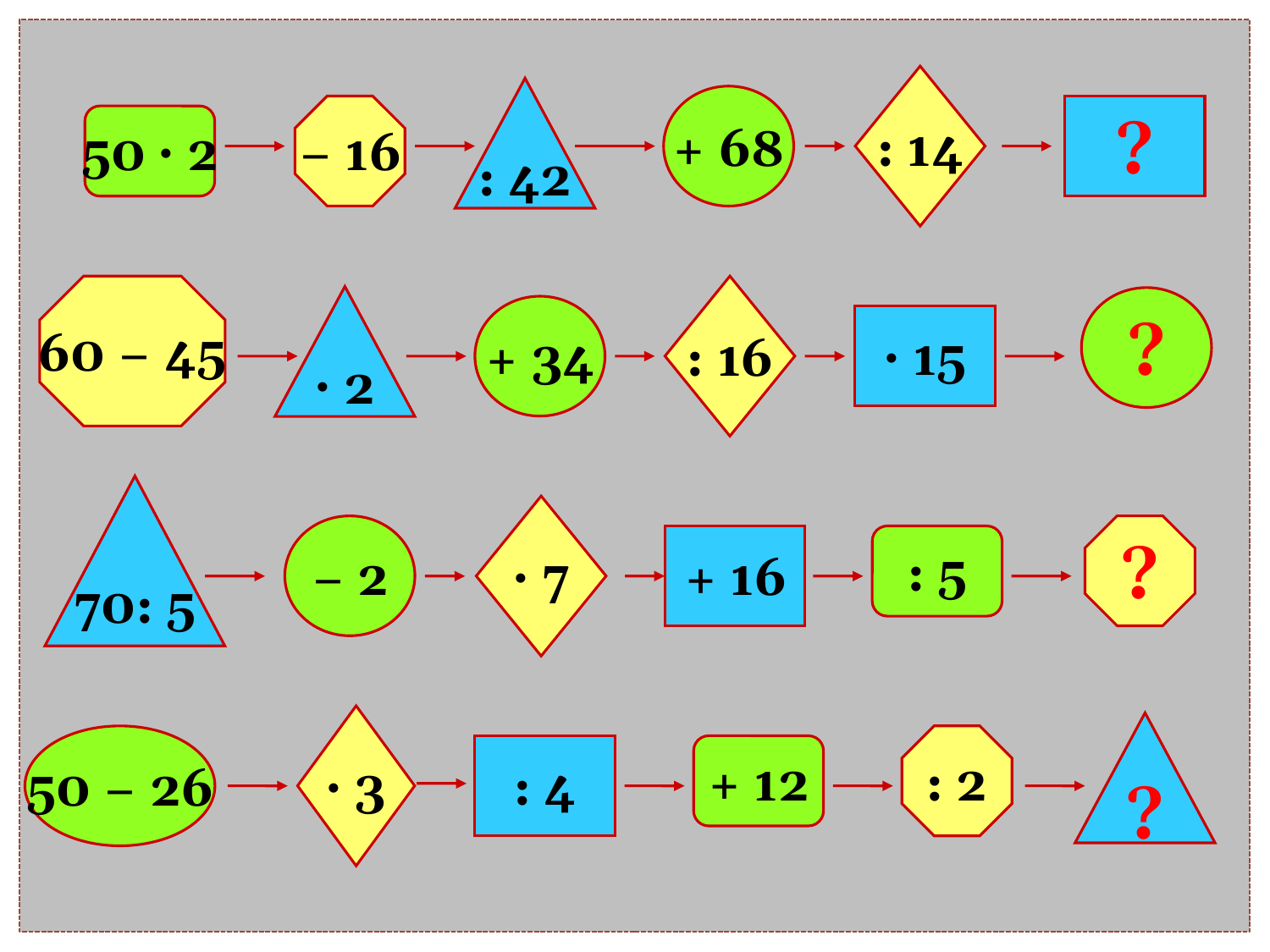

: 14
: 42
+ 68
− 16
?
50 ∙ 2

60 − 45
: 16
∙ 2
?
+ 34
∙ 15

70: 5
∙ 7
− 2
?
+ 16
: 5

∙ 3
?
50 − 26
: 2
: 4
+ 12